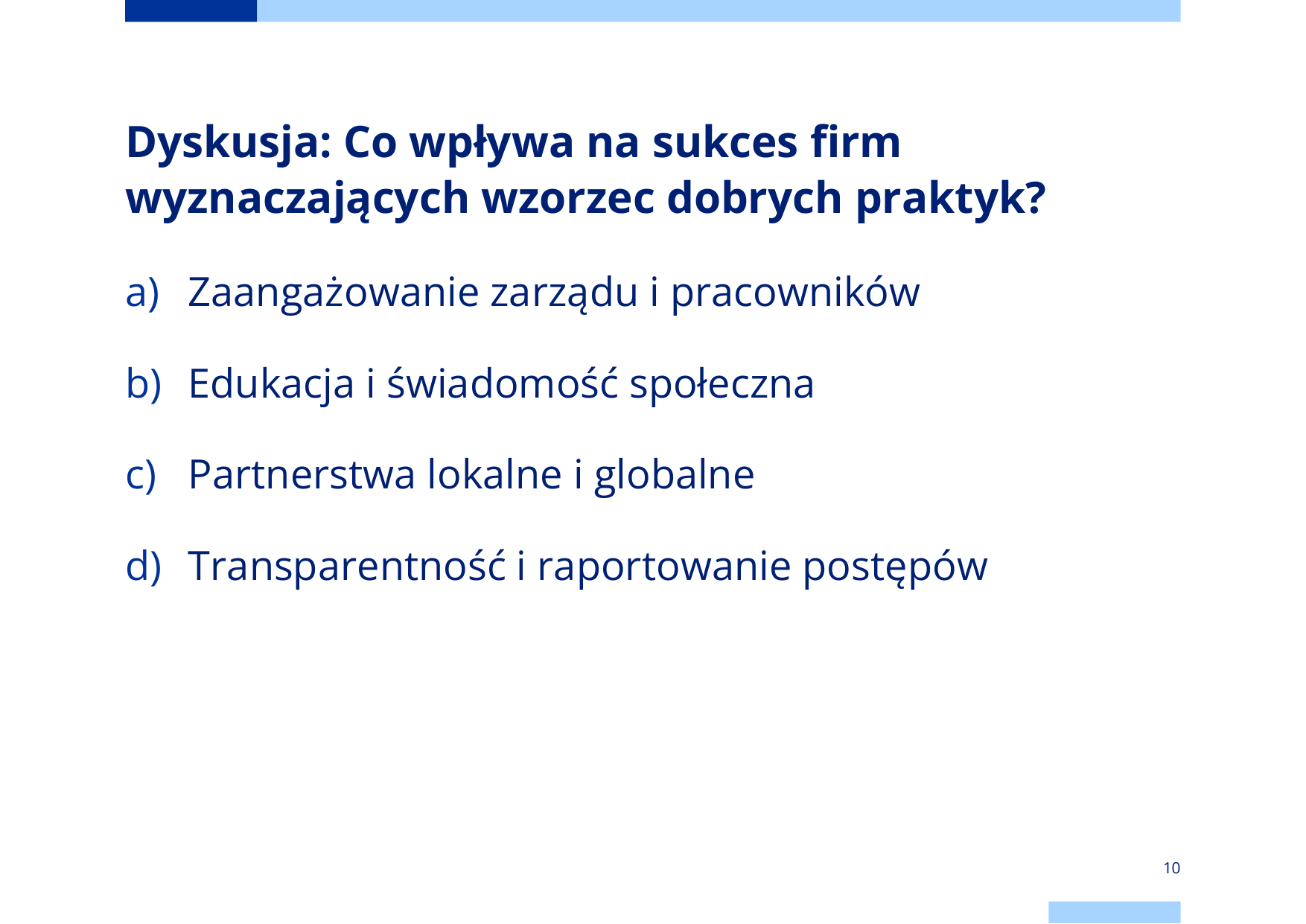

# Dyskusja: Co wpływa na sukces firm wyznaczających wzorzec dobrych praktyk?
Zaangażowanie zarządu i pracowników
Edukacja i świadomość społeczna
Partnerstwa lokalne i globalne
Transparentność i raportowanie postępów
10